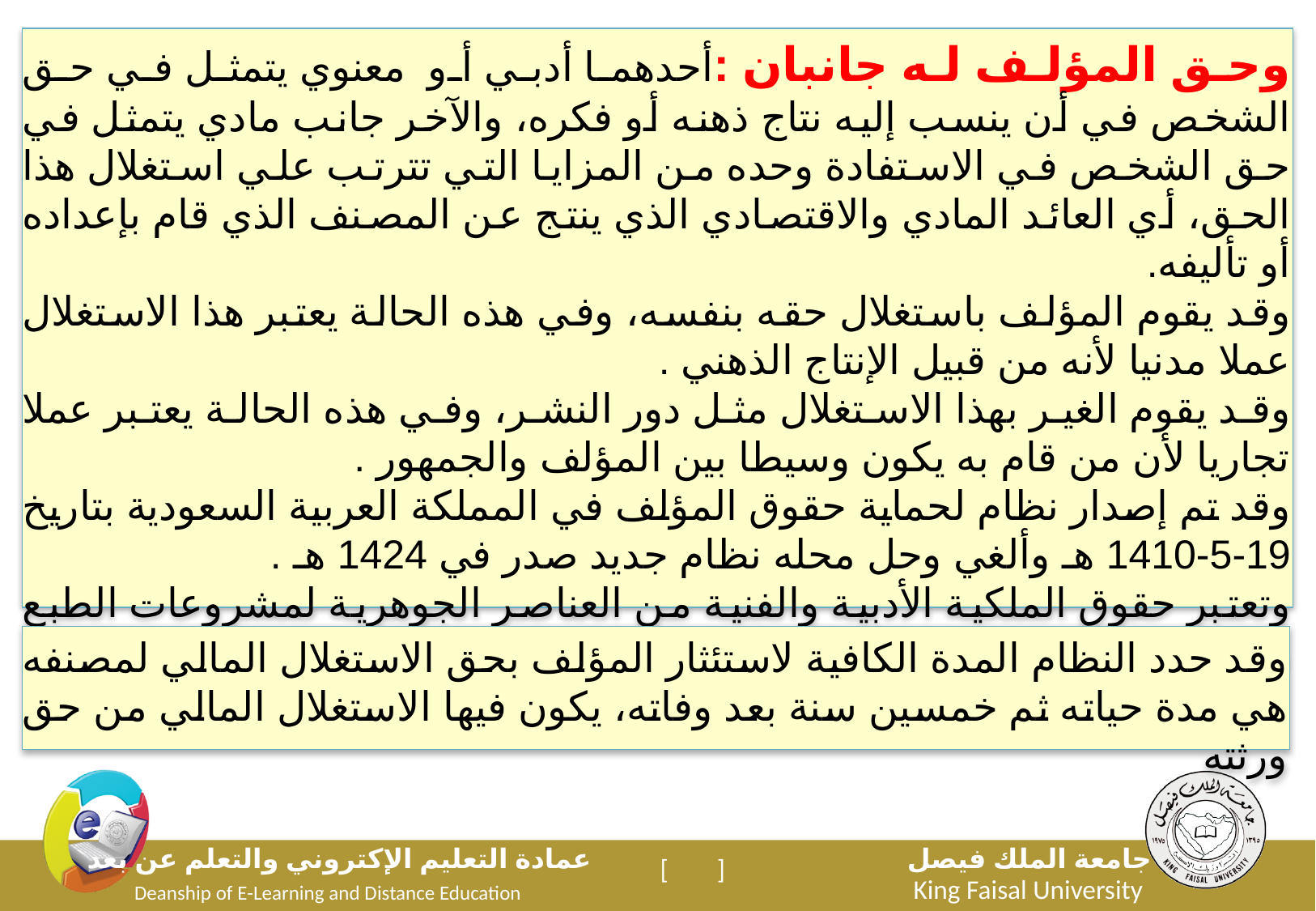

وحق المؤلف له جانبان :أحدهما أدبي أو  معنوي يتمثل في حق الشخص في أن ينسب إليه نتاج ذهنه أو فكره، والآخر جانب مادي يتمثل في حق الشخص في الاستفادة وحده من المزايا التي تترتب علي استغلال هذا الحق، أي العائد المادي والاقتصادي الذي ينتج عن المصنف الذي قام بإعداده أو تأليفه.
وقد يقوم المؤلف باستغلال حقه بنفسه، وفي هذه الحالة يعتبر هذا الاستغلال عملا مدنيا لأنه من قبيل الإنتاج الذهني .
وقد يقوم الغير بهذا الاستغلال مثل دور النشر، وفي هذه الحالة يعتبر عملا تجاريا لأن من قام به يكون وسيطا بين المؤلف والجمهور .
وقد تم إصدار نظام لحماية حقوق المؤلف في المملكة العربية السعودية بتاريخ 19-5-1410 هـ وألغي وحل محله نظام جديد صدر في 1424 هـ .
وتعتبر حقوق الملكية الأدبية والفنية من العناصر الجوهرية لمشروعات الطبع والنشر.

وقد حدد النظام المدة الكافية لاستئثار المؤلف بحق الاستغلال المالي لمصنفه هي مدة حياته ثم خمسين سنة بعد وفاته، يكون فيها الاستغلال المالي من حق ورثته